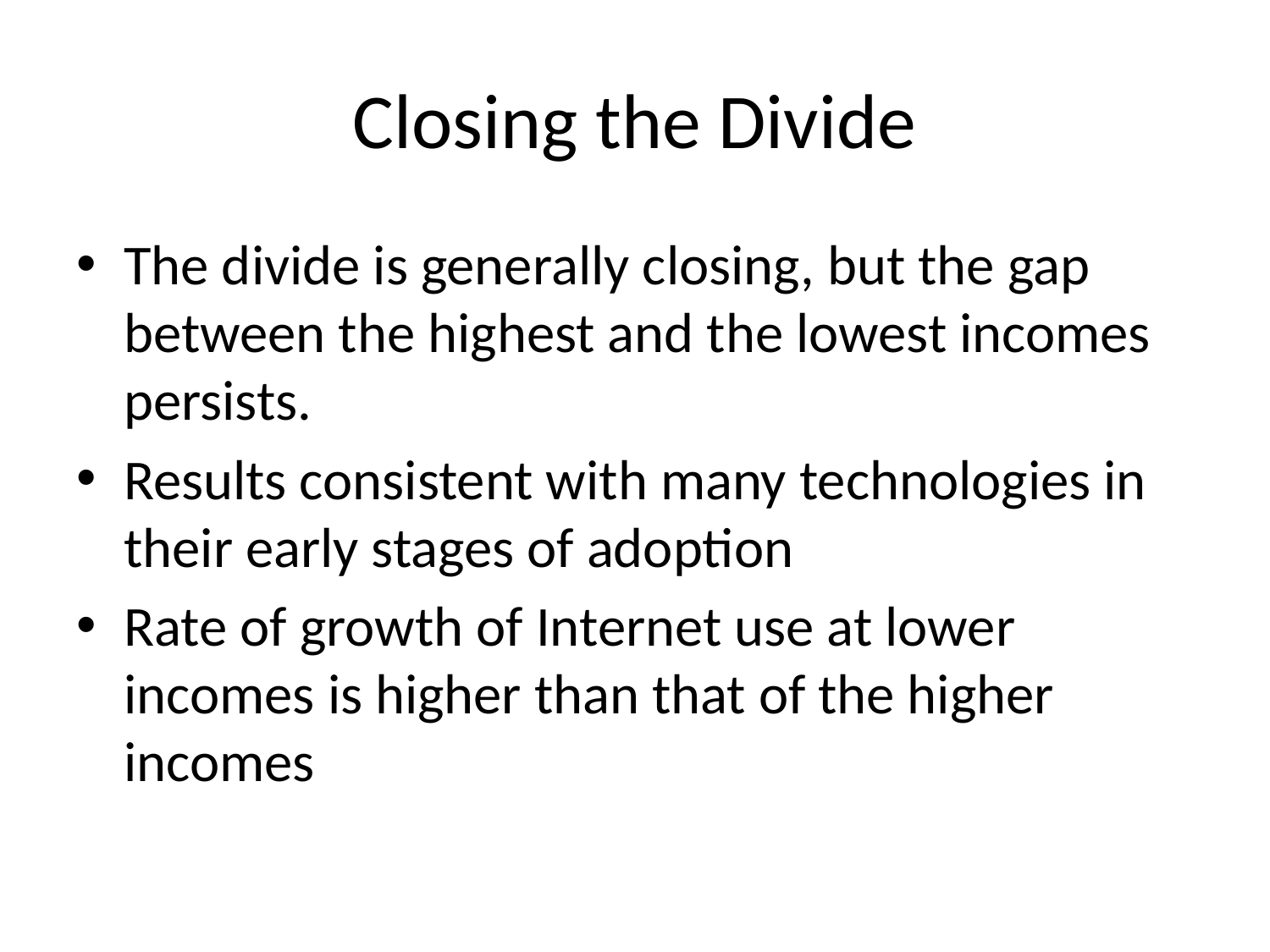

# Closing the Divide
The divide is generally closing, but the gap between the highest and the lowest incomes persists.
Results consistent with many technologies in their early stages of adoption
Rate of growth of Internet use at lower incomes is higher than that of the higher incomes